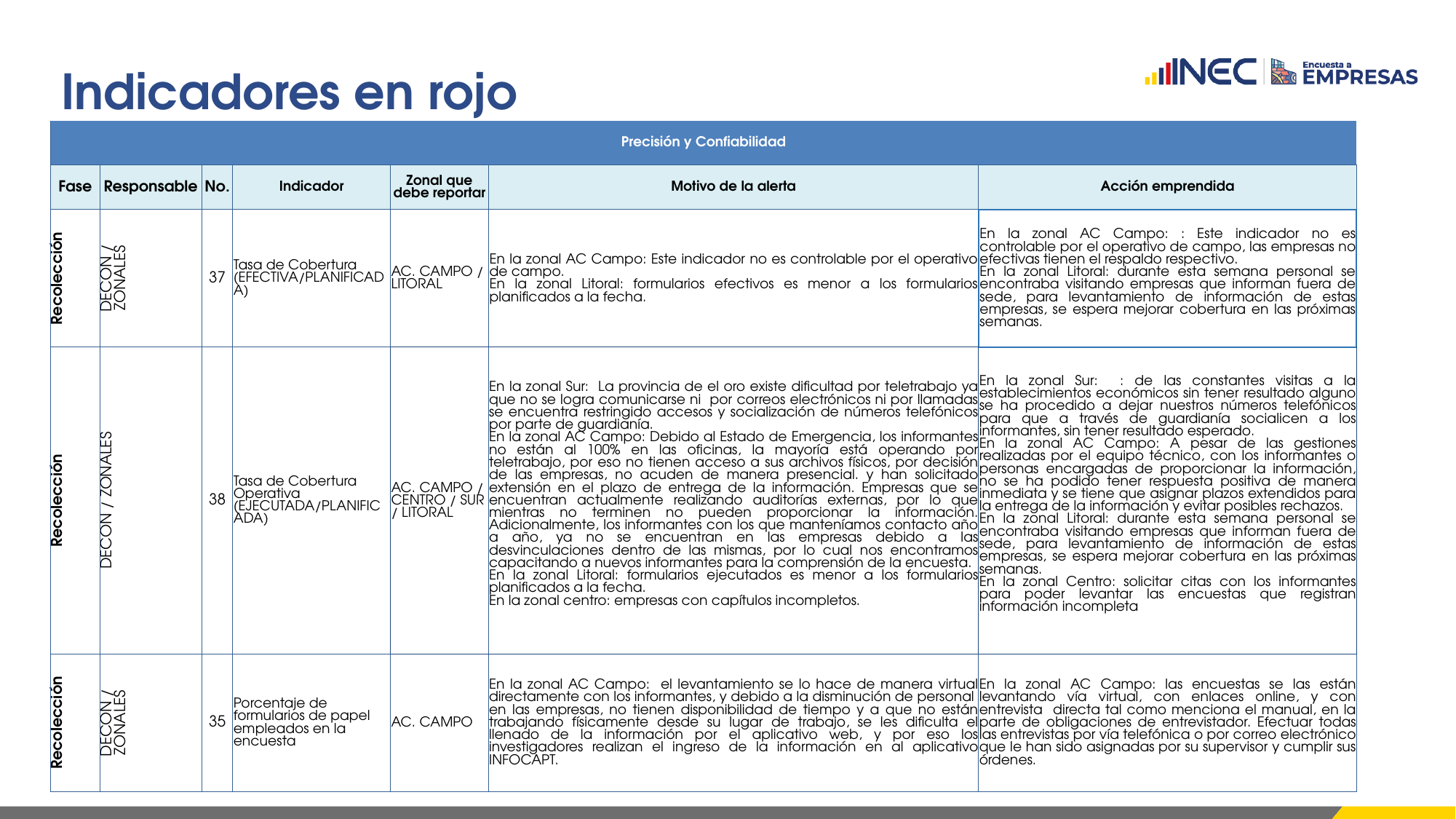

Indicadores en rojo
| Precisión y Confiabilidad |  |  |  |  |  |  |
| --- | --- | --- | --- | --- | --- | --- |
| Fase | Responsable | No. | Indicador | Zonal que debe reportar | Motivo de la alerta | Acción emprendida |
| Recolección | DECON / ZONALES | 37 | Tasa de Cobertura (EFECTIVA/PLANIFICADA) | AC. CAMPO / LITORAL | En la zonal AC Campo: Este indicador no es controlable por el operativo de campo.   En la zonal Litoral: formularios efectivos es menor a los formularios planificados a la fecha. | En la zonal AC Campo: : Este indicador no es controlable por el operativo de campo, las empresas no efectivas tienen el respaldo respectivo. En la zonal Litoral: durante esta semana personal se encontraba visitando empresas que informan fuera de sede, para levantamiento de información de estas empresas, se espera mejorar cobertura en las próximas semanas. |
| Recolección | DECON / ZONALES | 38 | Tasa de Cobertura Operativa (EJECUTADA/PLANIFICADA) | AC. CAMPO / CENTRO / SUR / LITORAL | En la zonal Sur: La provincia de el oro existe dificultad por teletrabajo ya que no se logra comunicarse ni por correos electrónicos ni por llamadas se encuentra restringido accesos y socialización de números telefónicos por parte de guardianía. En la zonal AC Campo: Debido al Estado de Emergencia, los informantes no están al 100% en las oficinas, la mayoría está operando por teletrabajo, por eso no tienen acceso a sus archivos físicos, por decisión de las empresas, no acuden de manera presencial. y han solicitado extensión en el plazo de entrega de la información. Empresas que se encuentran actualmente realizando auditorías externas, por lo que mientras no terminen no pueden proporcionar la información. Adicionalmente, los informantes con los que manteníamos contacto año a año, ya no se encuentran en las empresas debido a las desvinculaciones dentro de las mismas, por lo cual nos encontramos capacitando a nuevos informantes para la comprensión de la encuesta. En la zonal Litoral: formularios ejecutados es menor a los formularios planificados a la fecha. En la zonal centro: empresas con capítulos incompletos. | En la zonal Sur: : de las constantes visitas a la establecimientos económicos sin tener resultado alguno se ha procedido a dejar nuestros números telefónicos para que a través de guardianía socialicen a los informantes, sin tener resultado esperado. En la zonal AC Campo: A pesar de las gestiones realizadas por el equipo técnico, con los informantes o personas encargadas de proporcionar la información, no se ha podido tener respuesta positiva de manera inmediata y se tiene que asignar plazos extendidos para la entrega de la información y evitar posibles rechazos. En la zonal Litoral: durante esta semana personal se encontraba visitando empresas que informan fuera de sede, para levantamiento de información de estas empresas, se espera mejorar cobertura en las próximas semanas. En la zonal Centro: solicitar citas con los informantes para poder levantar las encuestas que registran información incompleta |
| Recolección | DECON / ZONALES | 35 | Porcentaje de formularios de papel empleados en la encuesta | AC. CAMPO | En la zonal AC Campo: el levantamiento se lo hace de manera virtual directamente con los informantes, y debido a la disminución de personal en las empresas, no tienen disponibilidad de tiempo y a que no están trabajando físicamente desde su lugar de trabajo, se les dificulta el llenado de la información por el aplicativo web, y por eso los investigadores realizan el ingreso de la información en al aplicativo INFOCAPT. | En la zonal AC Campo: las encuestas se las están levantando vía virtual, con enlaces online, y con entrevista directa tal como menciona el manual, en la parte de obligaciones de entrevistador. Efectuar todas las entrevistas por vía telefónica o por correo electrónico que le han sido asignadas por su supervisor y cumplir sus órdenes. |